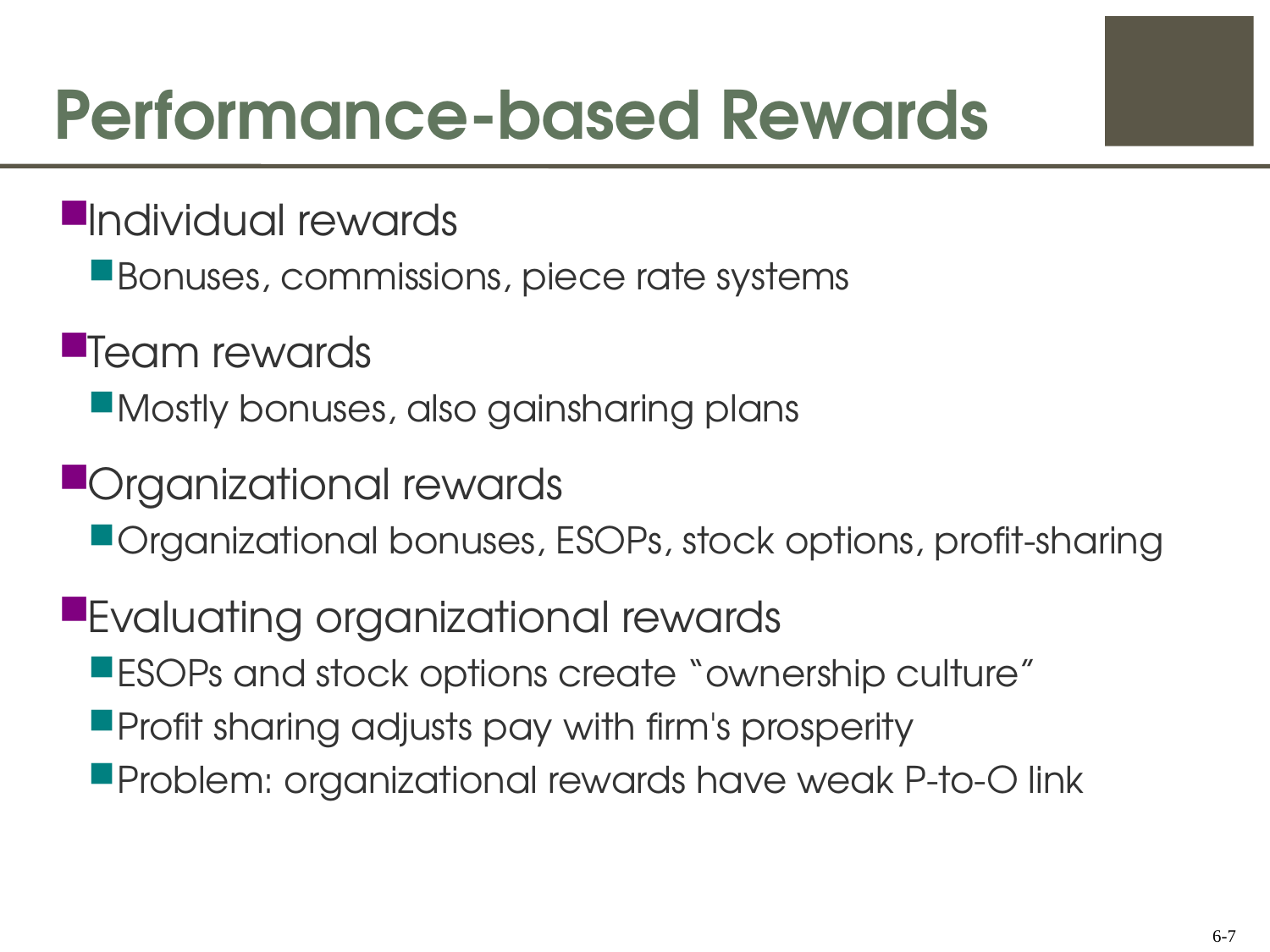

# Performance-based Rewards
Individual rewards
Bonuses, commissions, piece rate systems
Team rewards
Mostly bonuses, also gainsharing plans
Organizational rewards
Organizational bonuses, ESOPs, stock options, profit-sharing
Evaluating organizational rewards
ESOPs and stock options create “ownership culture”
Profit sharing adjusts pay with firm's prosperity
Problem: organizational rewards have weak P-to-O link